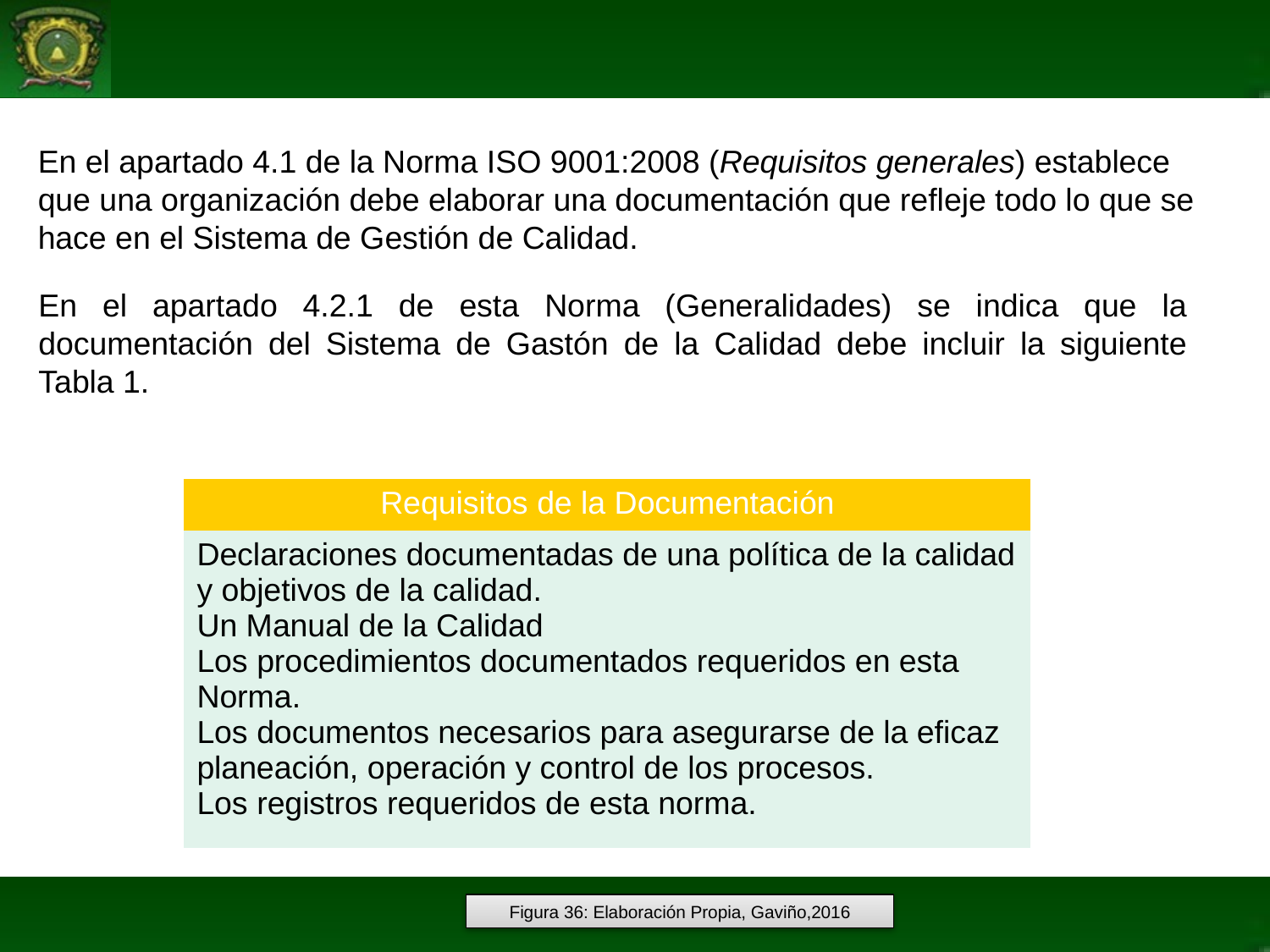

En el apartado 4.1 de la Norma ISO 9001:2008 (Requisitos generales) establece que una organización debe elaborar una documentación que refleje todo lo que se hace en el Sistema de Gestión de Calidad.

En el apartado 4.2.1 de esta Norma (Generalidades) se indica que la documentación del Sistema de Gastón de la Calidad debe incluir la siguiente Tabla 1.
| Requisitos de la Documentación |
| --- |
| Declaraciones documentadas de una política de la calidad y objetivos de la calidad. Un Manual de la Calidad Los procedimientos documentados requeridos en esta Norma. Los documentos necesarios para asegurarse de la eficaz planeación, operación y control de los procesos. Los registros requeridos de esta norma. |
Figura 36: Elaboración Propia, Gaviño,2016